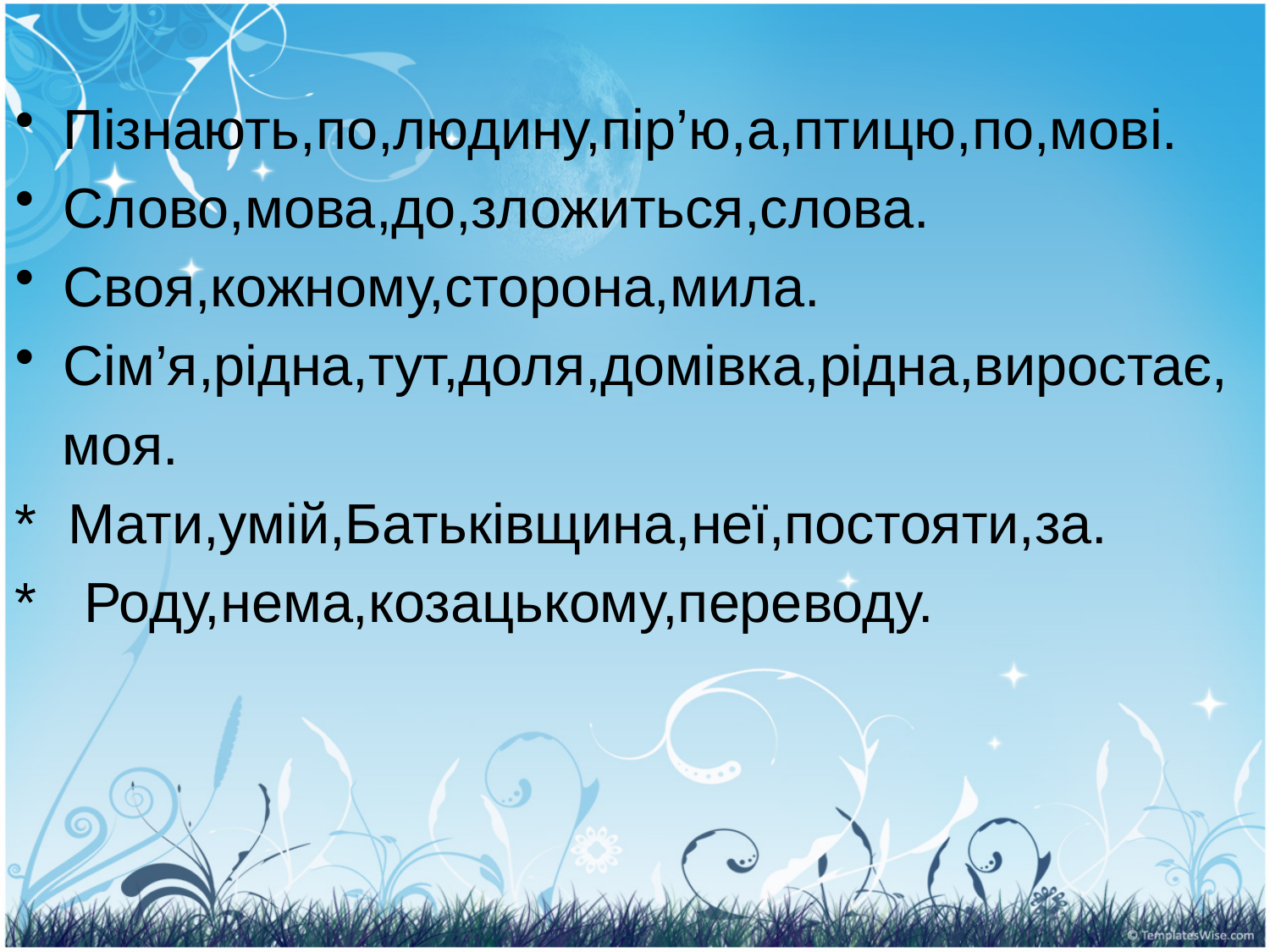

Пізнають,по,людину,пір’ю,а,птицю,по,мові.
Слово,мова,до,зложиться,слова.
Своя,кожному,сторона,мила.
Сім’я,рідна,тут,доля,домівка,рідна,виростає,
   моя.
*  Мати,умій,Батьківщина,неї,постояти,за.
*   Роду,нема,козацькому,переводу.